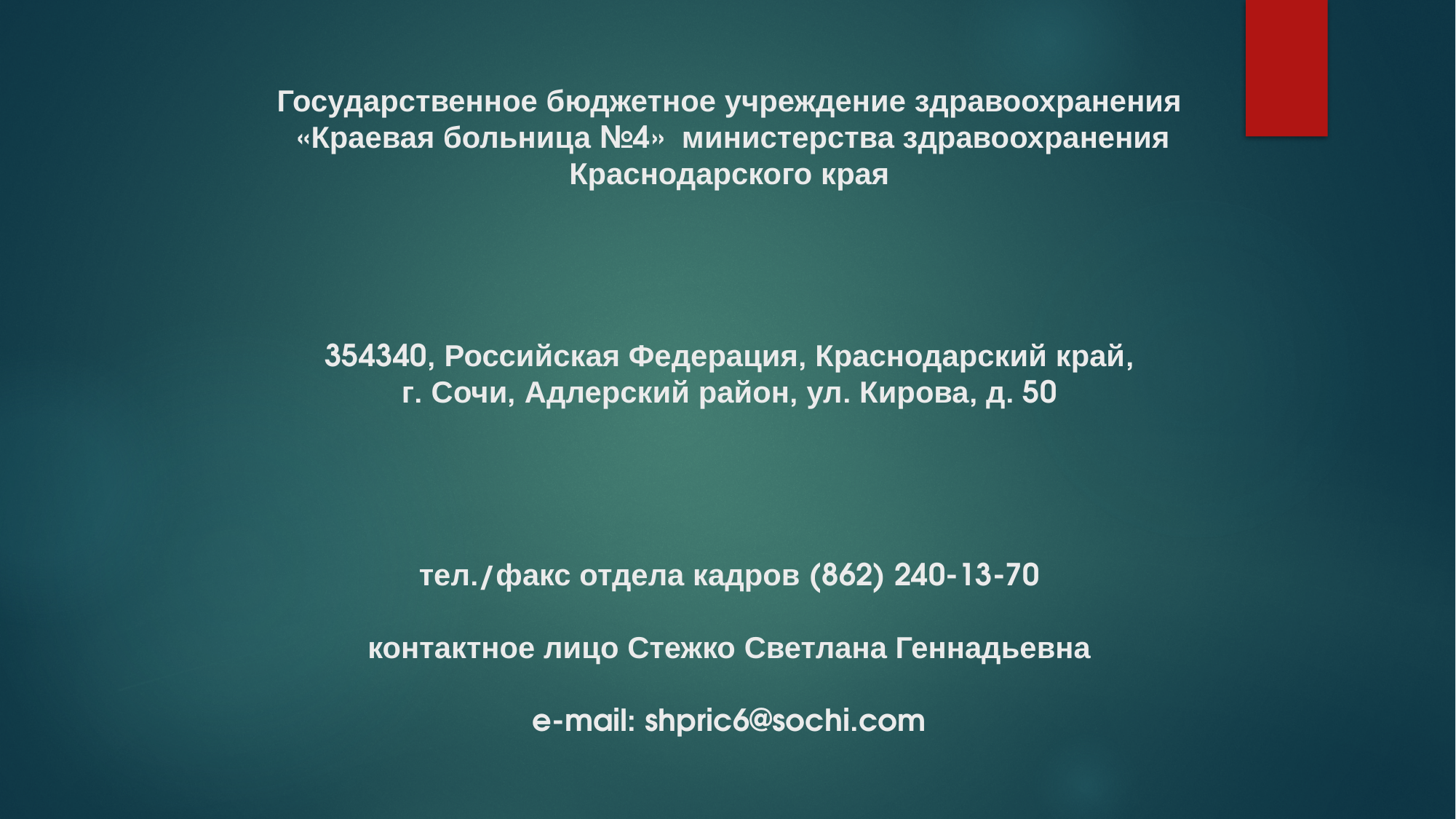

# Государственное бюджетное учреждение здравоохранения «Краевая больница №4»  министерства здравоохранения Краснодарского края 354340, Российская Федерация, Краснодарский край, г. Сочи, Адлерский район, ул. Кирова, д. 50 тел./факс отдела кадров (862) 240-13-70 контактное лицо Стежко Светлана Геннадьевна e-mail: shpric6@sochi.com